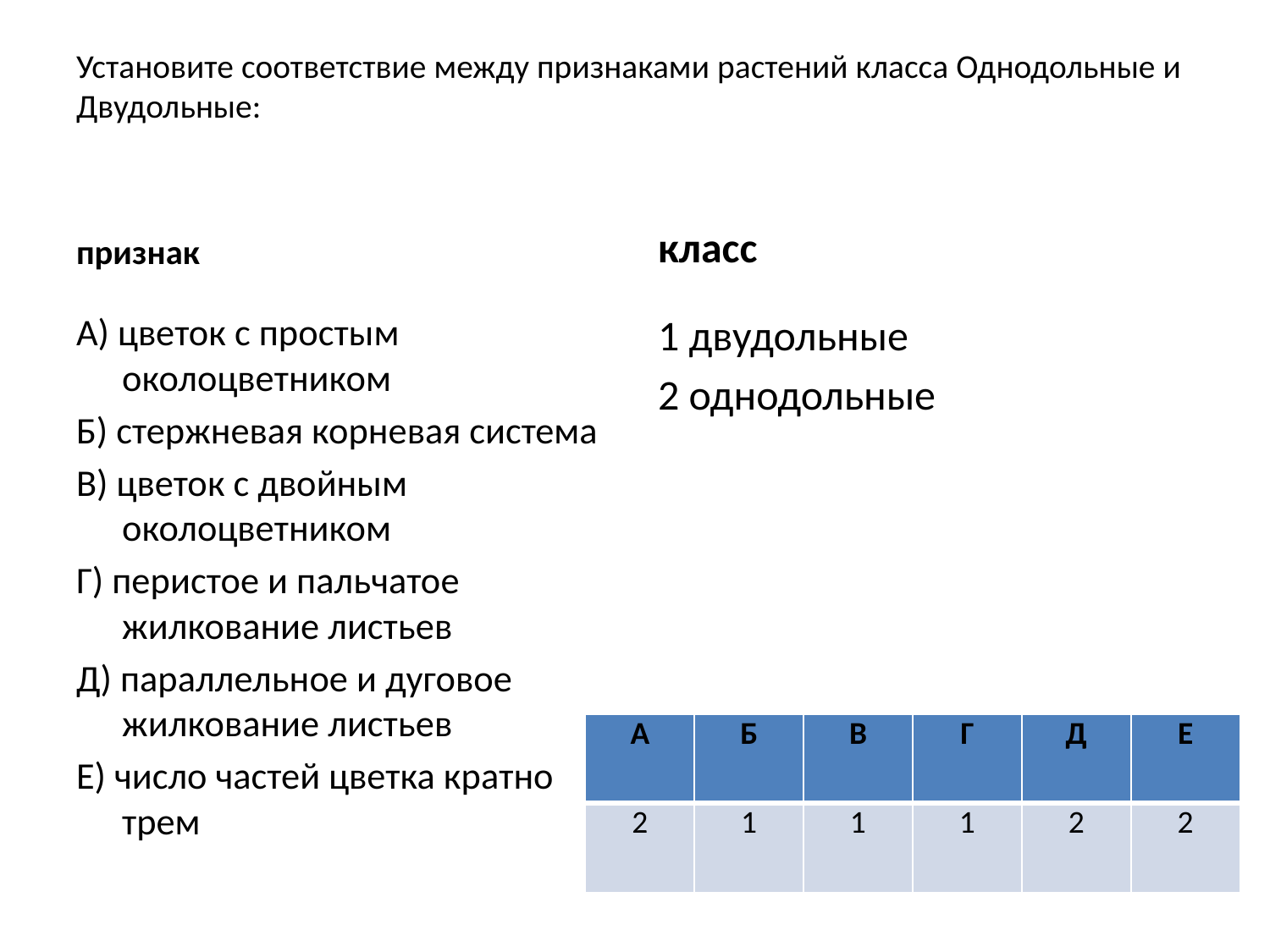

# Установите соответствие между признаками растений класса Однодольные и Двудольные:

признак
класс
А) цветок с простым околоцветником
Б) стержневая корневая система
В) цветок с двойным околоцветником
Г) перистое и пальчатое жилкование листьев
Д) параллельное и дуговое жилкование листьев
Е) число частей цветка кратно трем

1 двудольные
2 однодольные

| А | Б | В | Г | Д | Е |
| --- | --- | --- | --- | --- | --- |
| 2 | 1 | 1 | 1 | 2 | 2 |